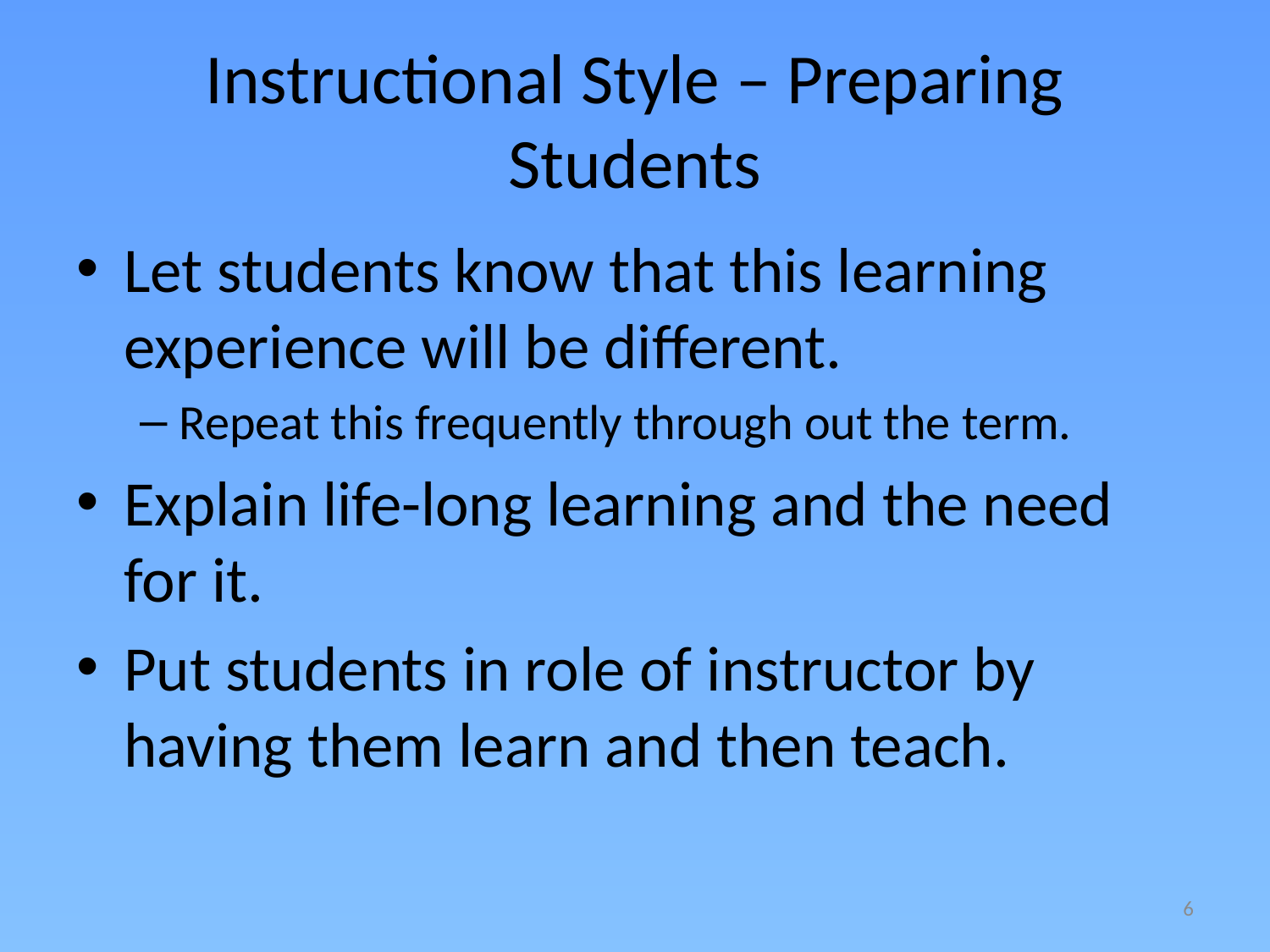

# Instructional Style – Preparing Students
Let students know that this learning experience will be different.
Repeat this frequently through out the term.
Explain life-long learning and the need for it.
Put students in role of instructor by having them learn and then teach.

6